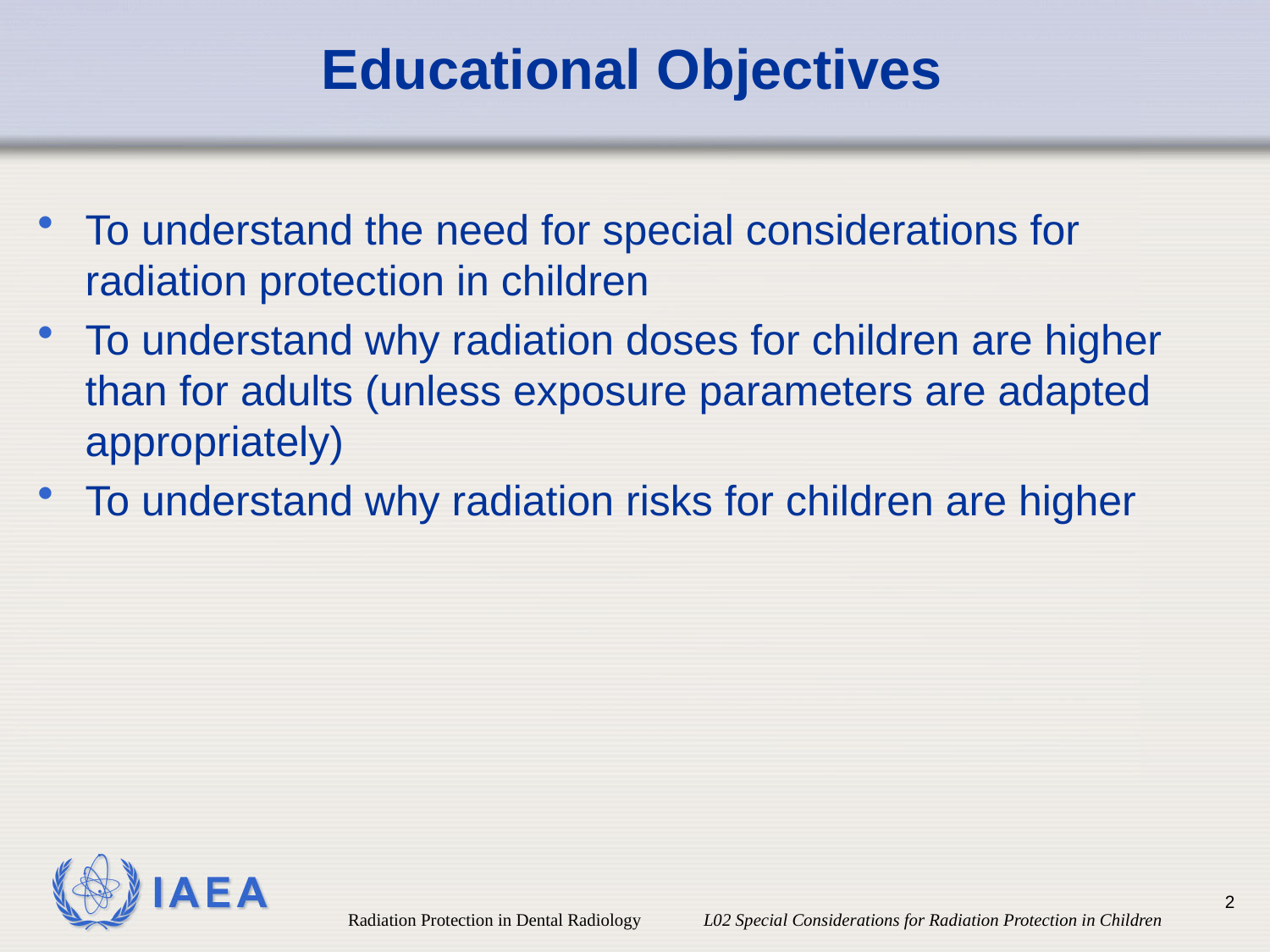

# Educational Objectives
To understand the need for special considerations for radiation protection in children
To understand why radiation doses for children are higher than for adults (unless exposure parameters are adapted appropriately)
To understand why radiation risks for children are higher

2
Radiation Protection in Dental Radiology              L02 Special Considerations for Radiation Protection in Children